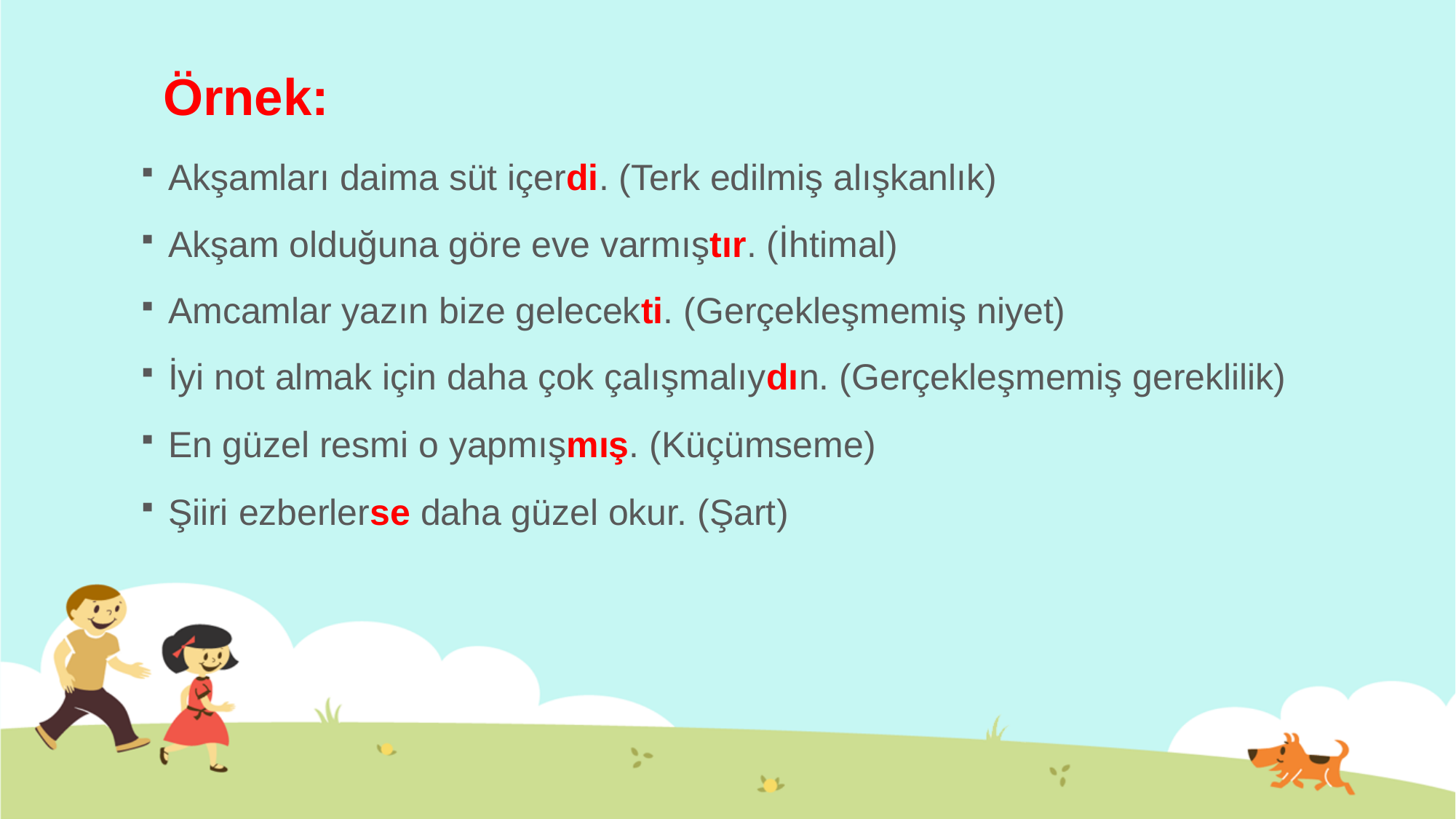

# Örnek:
Akşamları daima süt içerdi. (Terk edilmiş alışkanlık)
Akşam olduğuna göre eve varmıştır. (İhtimal)
Amcamlar yazın bize gelecekti. (Gerçekleşmemiş niyet)
İyi not almak için daha çok çalışmalıydın. (Gerçekleşmemiş gereklilik)
En güzel resmi o yapmışmış. (Küçümseme)
Şiiri ezberlerse daha güzel okur. (Şart)